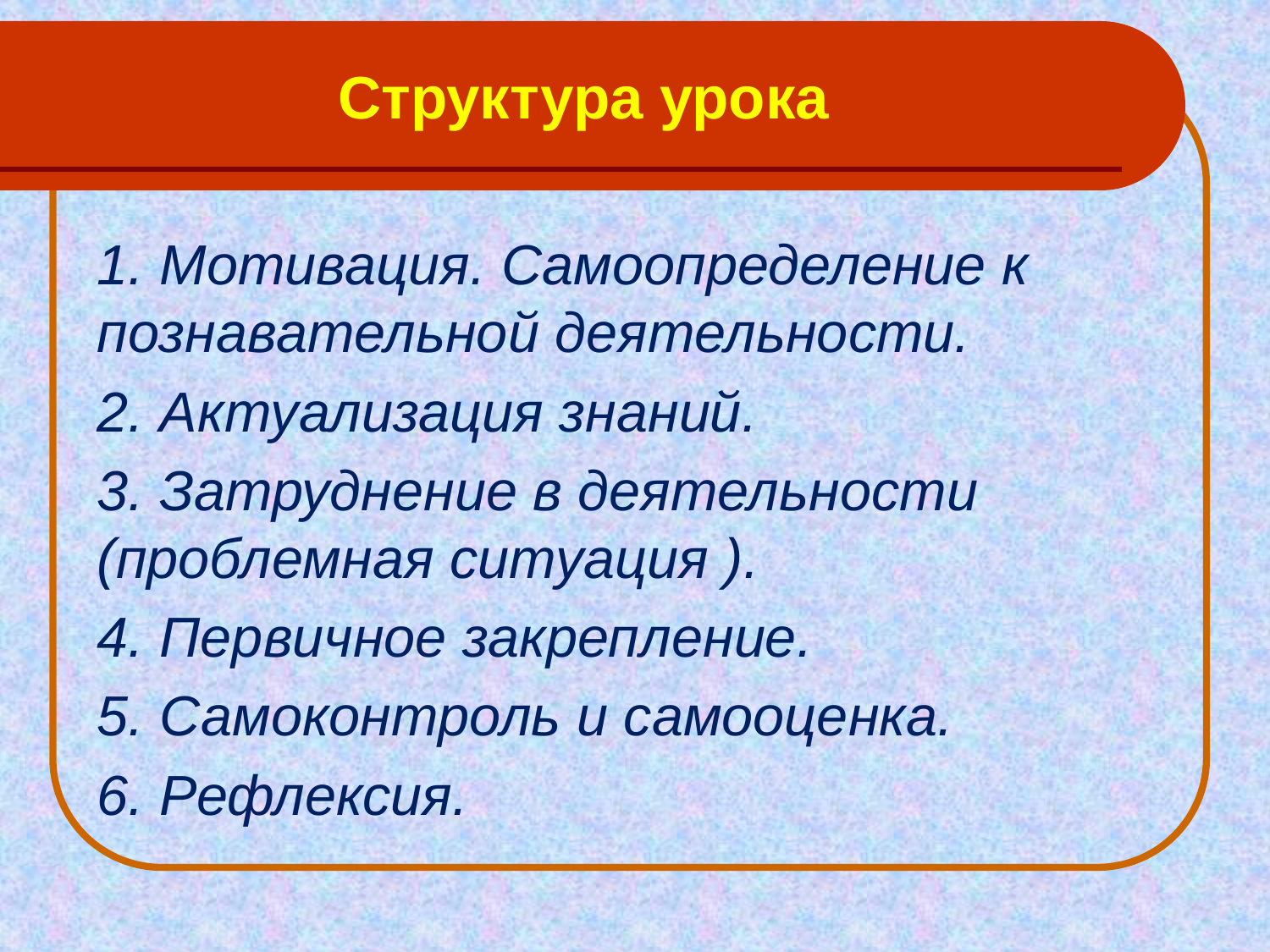

Структура урока
1. Мотивация. Самоопределение к познавательной деятельности.
2. Актуализация знаний.
3. Затруднение в деятельности (проблемная ситуация ).
4. Первичное закрепление.
5. Самоконтроль и самооценка.
6. Рефлексия.